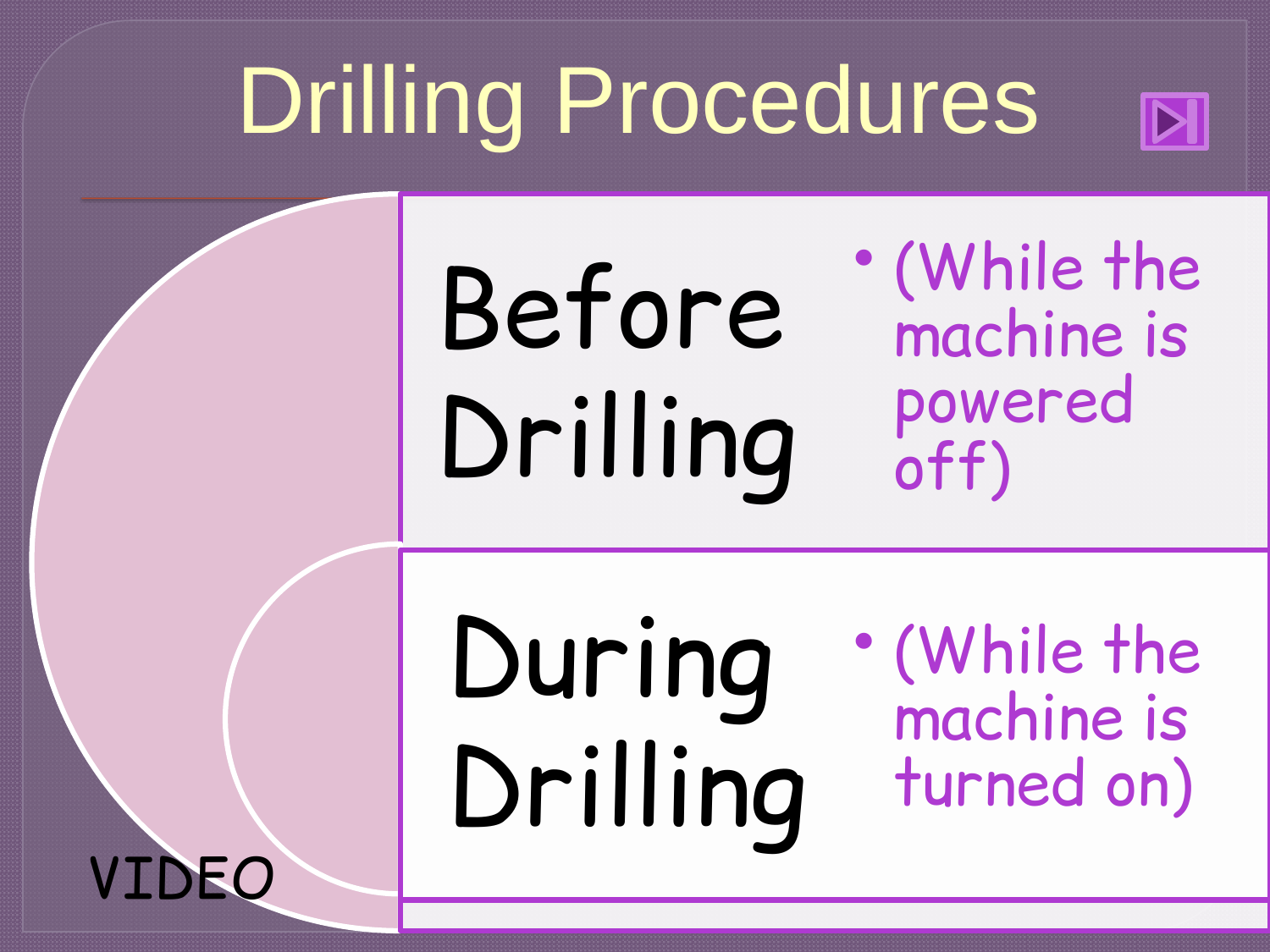

# Drilling Procedures

(While the machine is powered off)
(While the machine is turned on)
Before Drilling
During Drilling
VIDEO